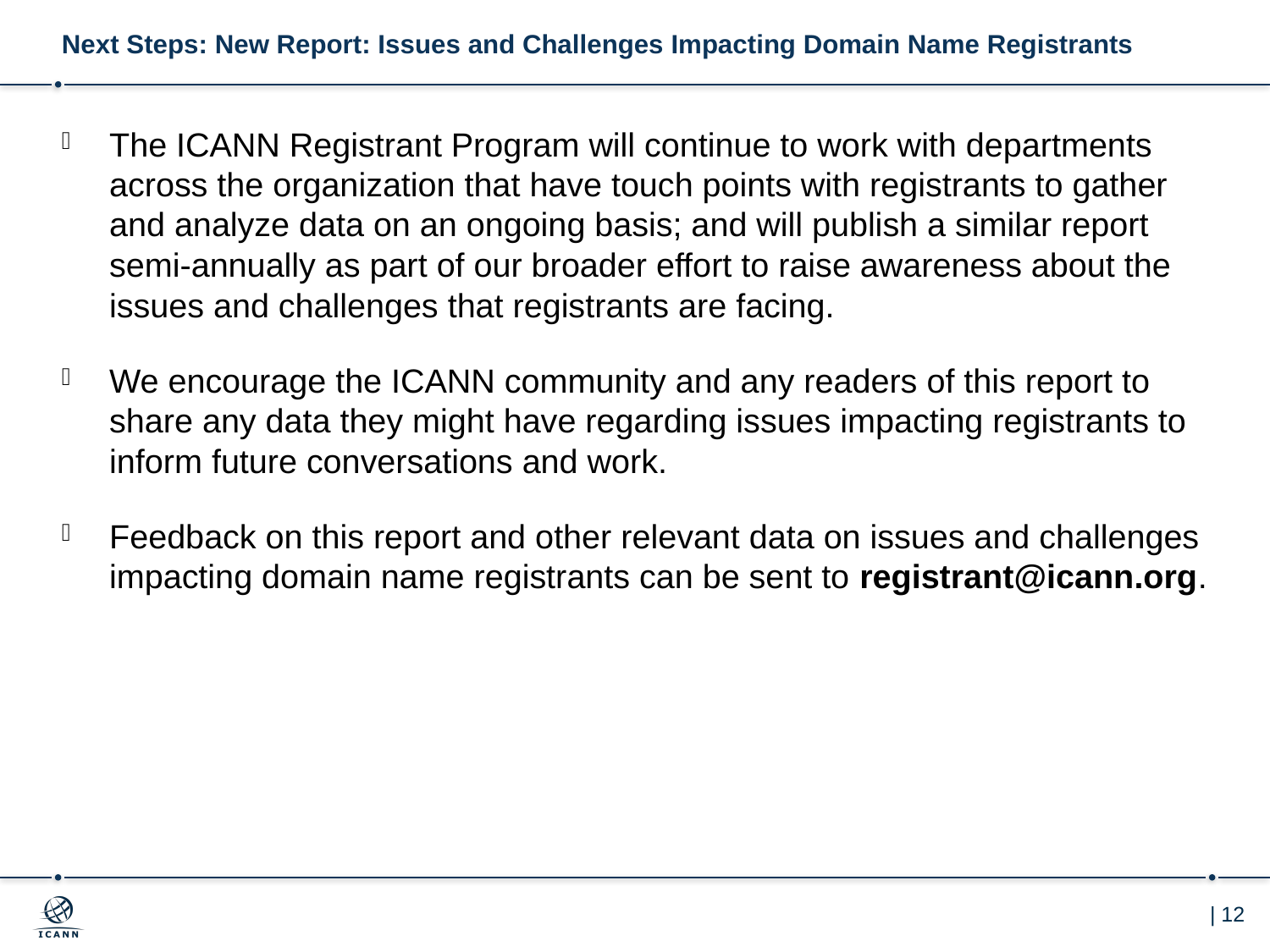

# Next Steps: New Report: Issues and Challenges Impacting Domain Name Registrants
The ICANN Registrant Program will continue to work with departments across the organization that have touch points with registrants to gather and analyze data on an ongoing basis; and will publish a similar report semi-annually as part of our broader effort to raise awareness about the issues and challenges that registrants are facing.
We encourage the ICANN community and any readers of this report to share any data they might have regarding issues impacting registrants to inform future conversations and work.
Feedback on this report and other relevant data on issues and challenges impacting domain name registrants can be sent to registrant@icann.org.